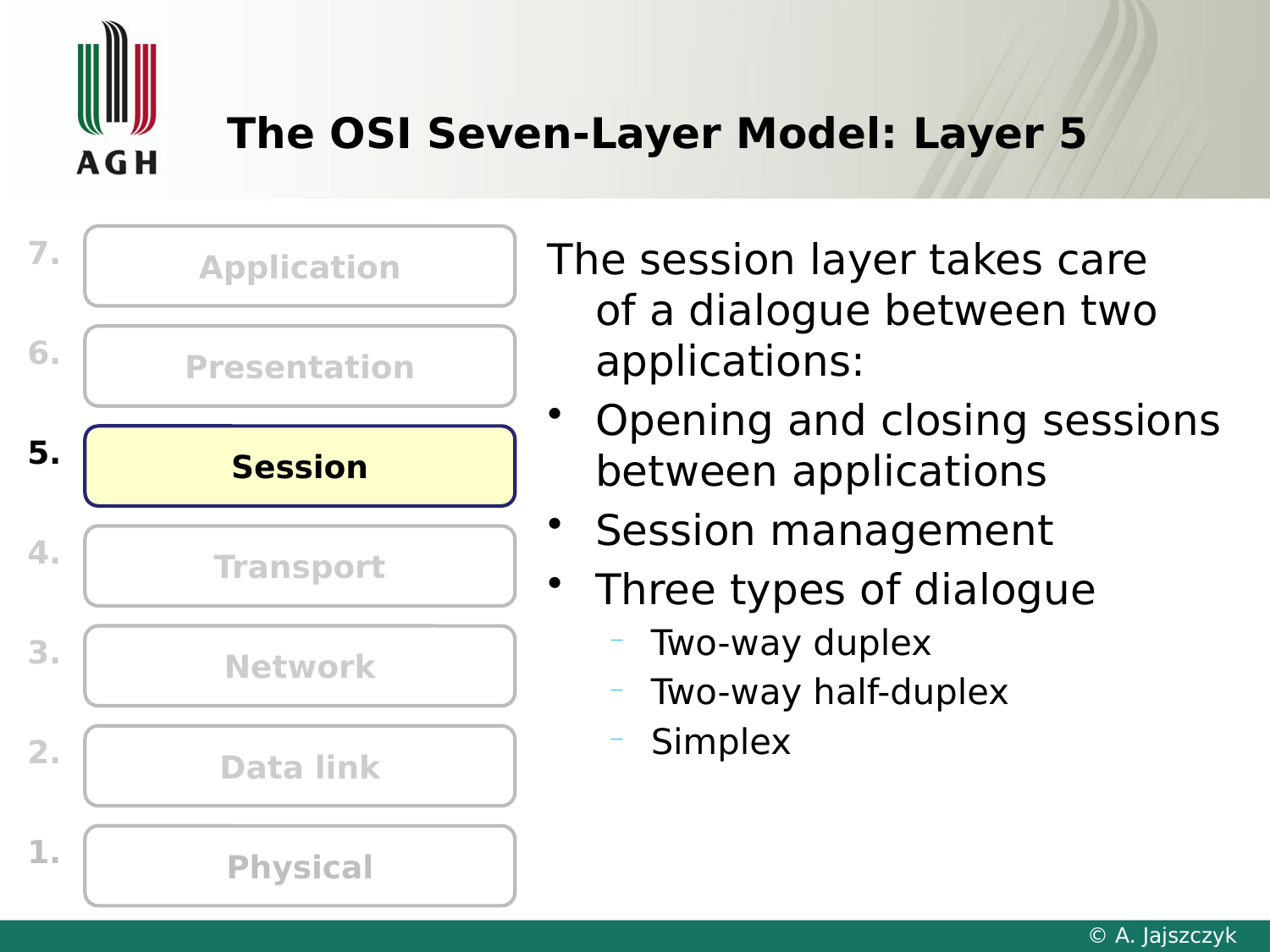

# The OSI Seven-Layer Model: Layer 5
The session layer takes care
of a dialogue between two applications:
Opening and closing sessions between applications
Session management
Three types of dialogue
Two-way duplex
Two-way half-duplex
Simplex
7.
Application
6.
Presentation
5.
Session
4.
Transport
3.
Network
2.
Data link
1.
Physical